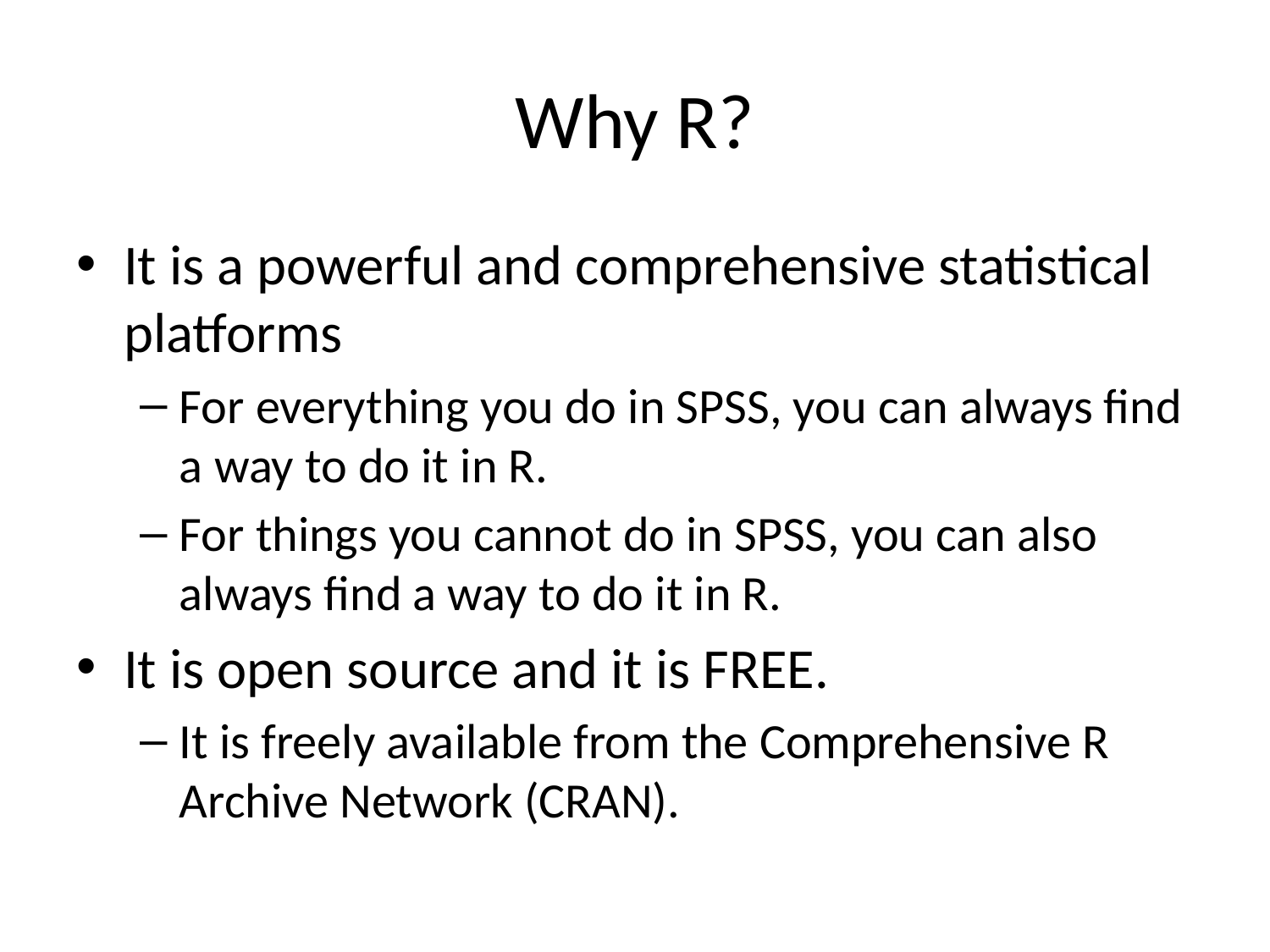

# Why R?
It is a powerful and comprehensive statistical platforms
For everything you do in SPSS, you can always find a way to do it in R.
For things you cannot do in SPSS, you can also always find a way to do it in R.
It is open source and it is FREE.
It is freely available from the Comprehensive R Archive Network (CRAN).